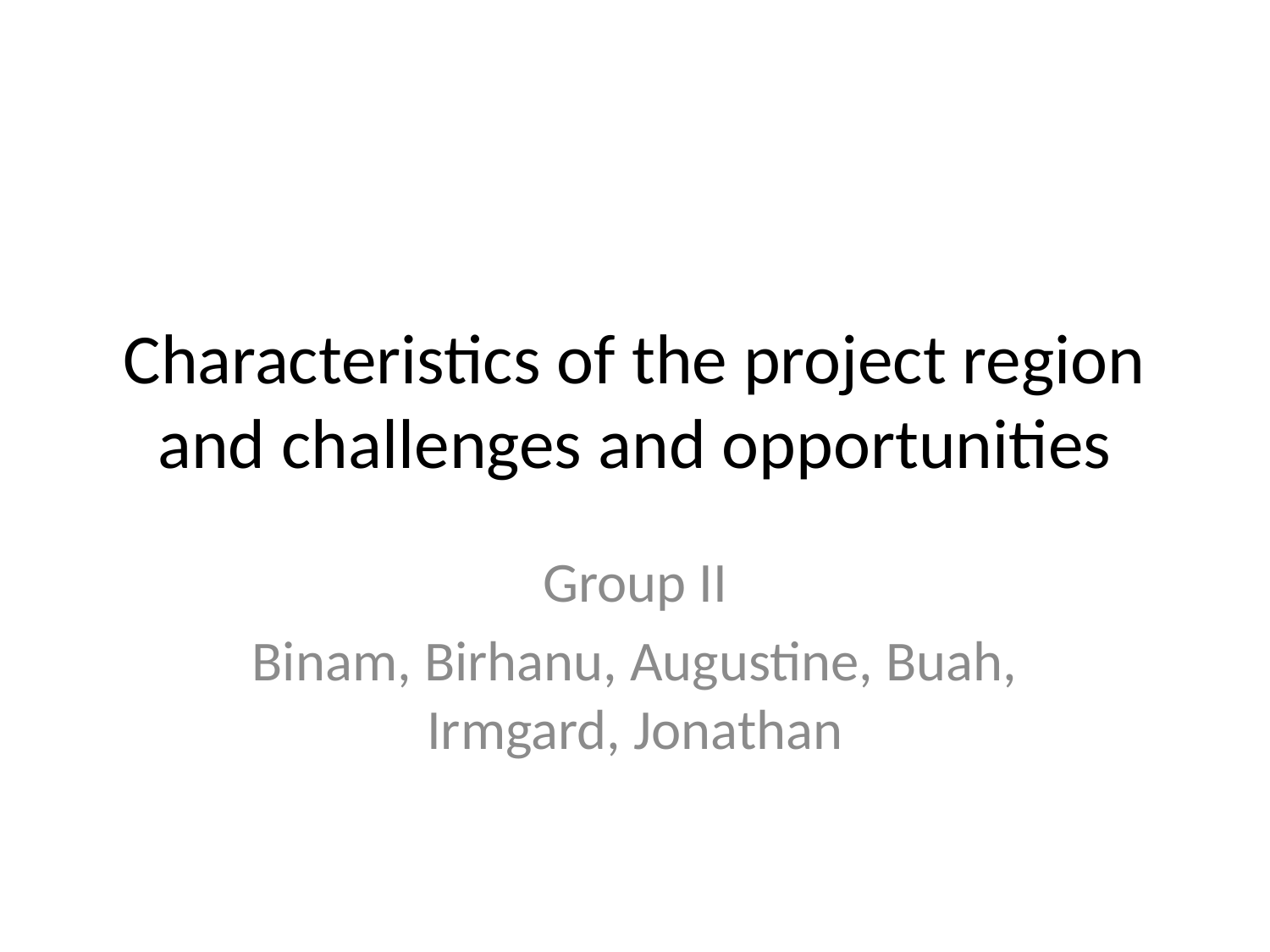

# Characteristics of the project region and challenges and opportunities
Group II
Binam, Birhanu, Augustine, Buah, Irmgard, Jonathan